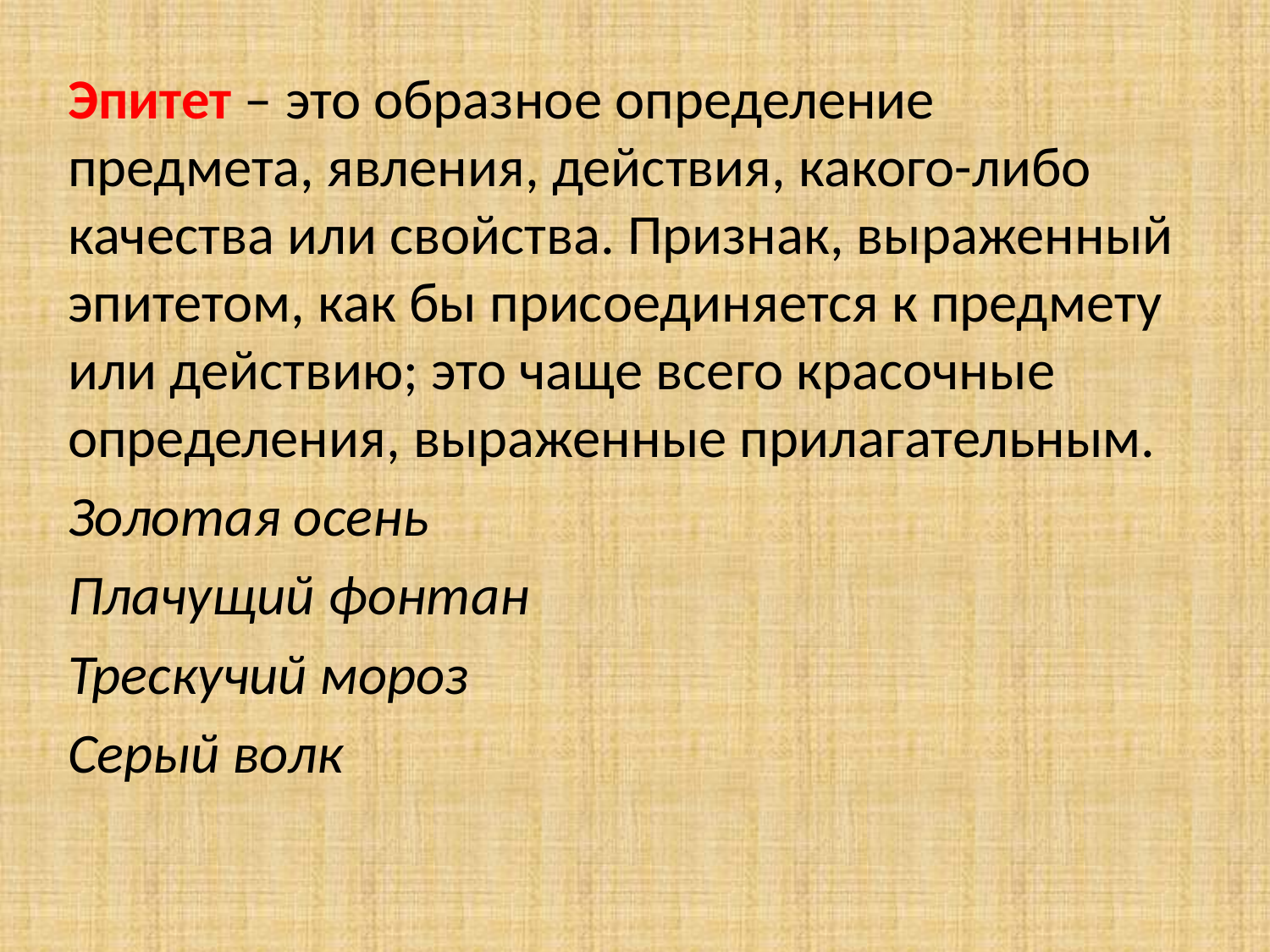

#
Эпитет – это образное определение предмета, явления, действия, какого-либо качества или свойства. Признак, выраженный эпитетом, как бы присоединяется к предмету или действию; это чаще всего красочные определения, выраженные прилагательным.
Золотая осень
Плачущий фонтан
Трескучий мороз
Серый волк